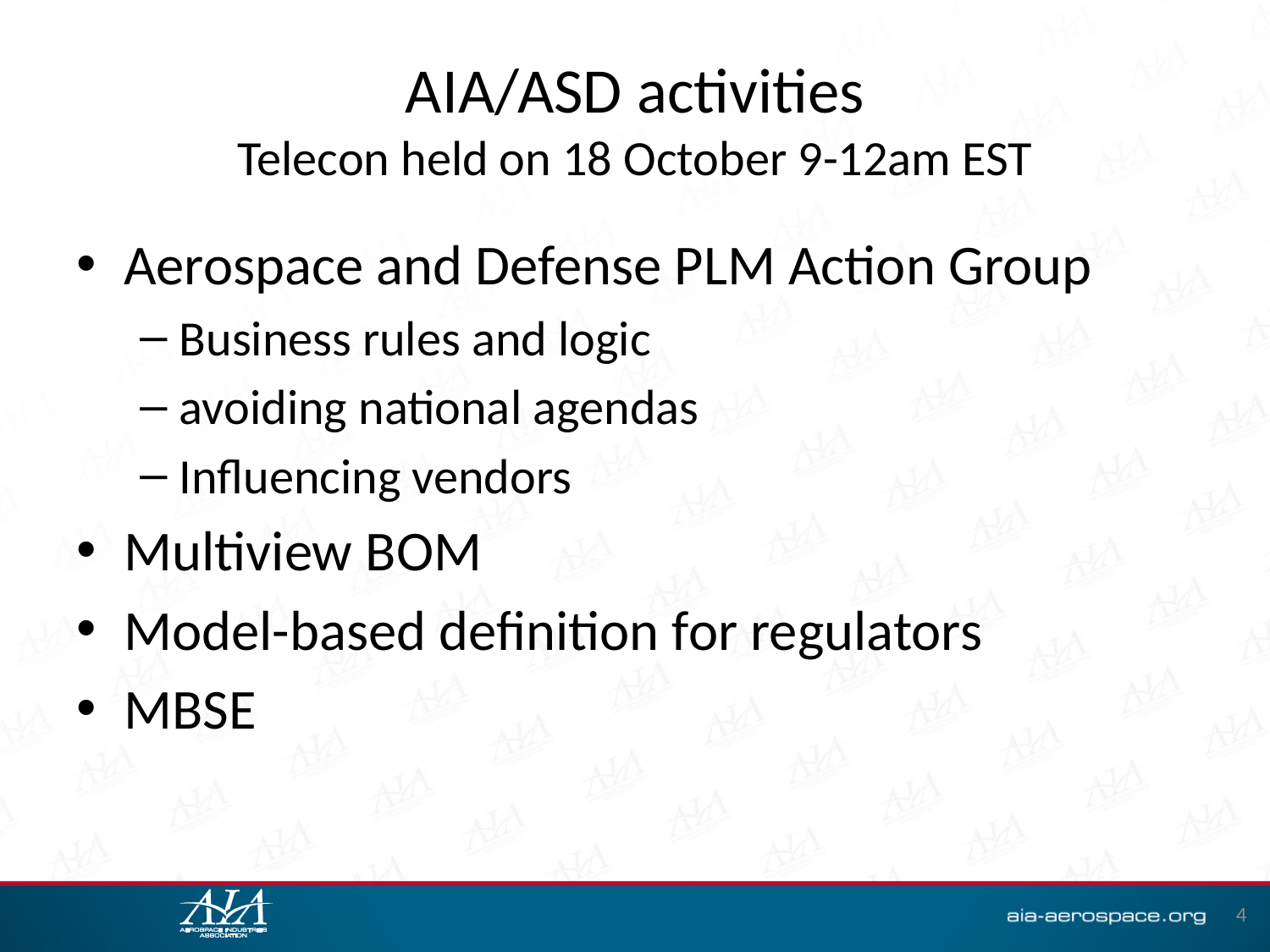

# AIA/ASD activities Telecon held on 18 October 9-12am EST
Aerospace and Defense PLM Action Group
Business rules and logic
avoiding national agendas
Influencing vendors
Multiview BOM
Model-based definition for regulators
MBSE

4